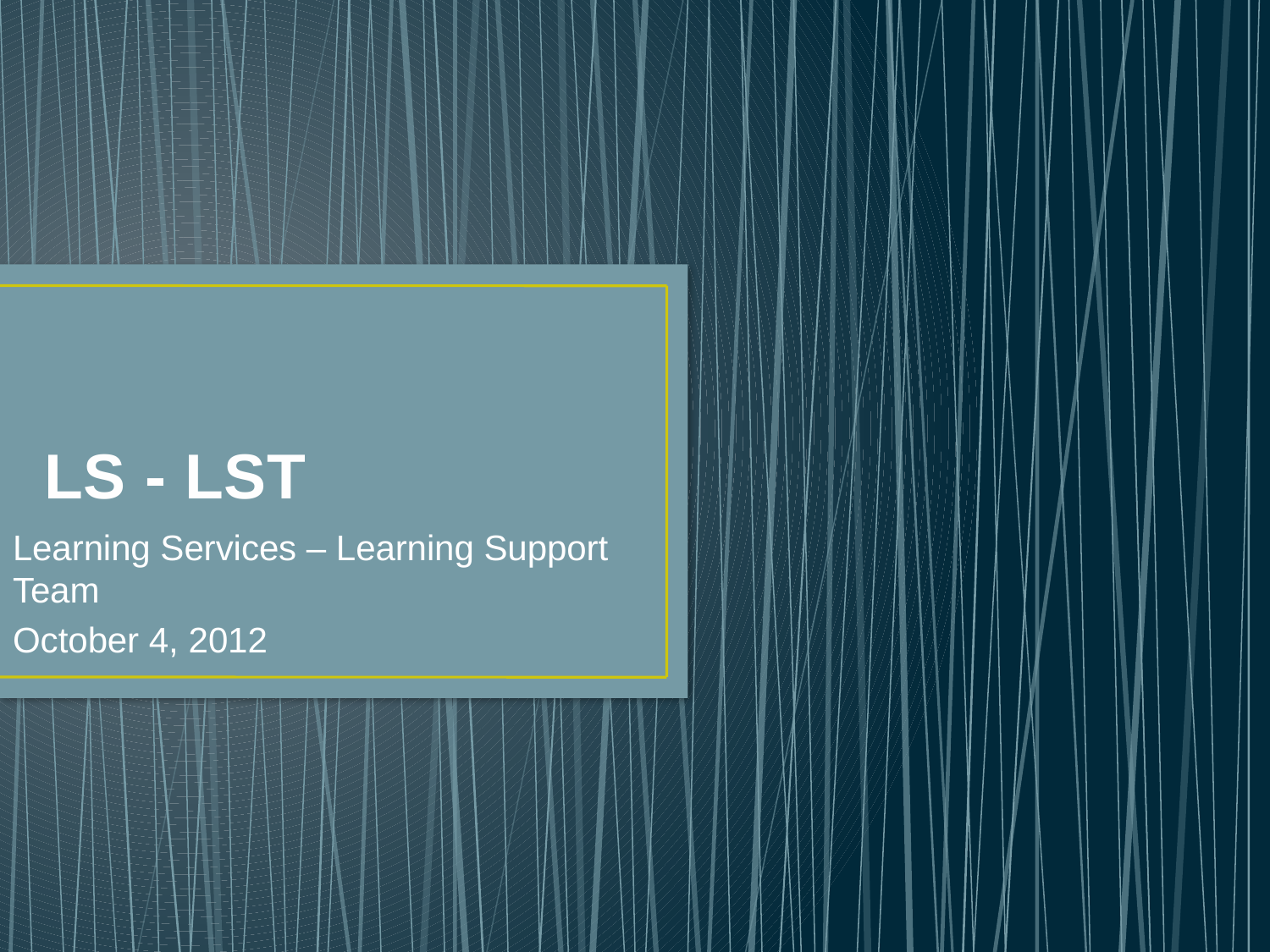

# LS - LST
Learning Services – Learning Support Team
October 4, 2012